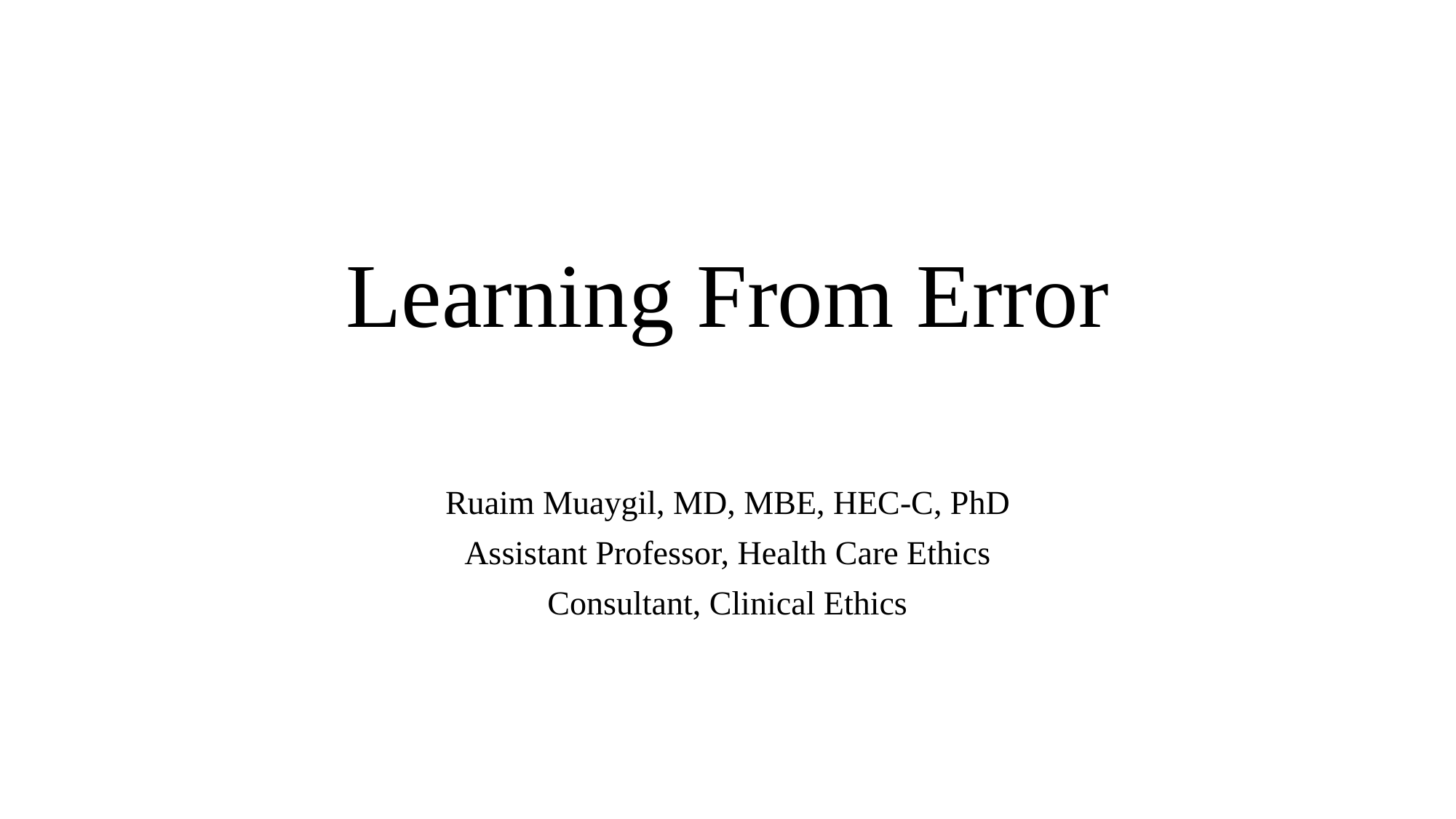

# Learning From Error
Ruaim Muaygil, MD, MBE, HEC-C, PhD
Assistant Professor, Health Care Ethics
Consultant, Clinical Ethics